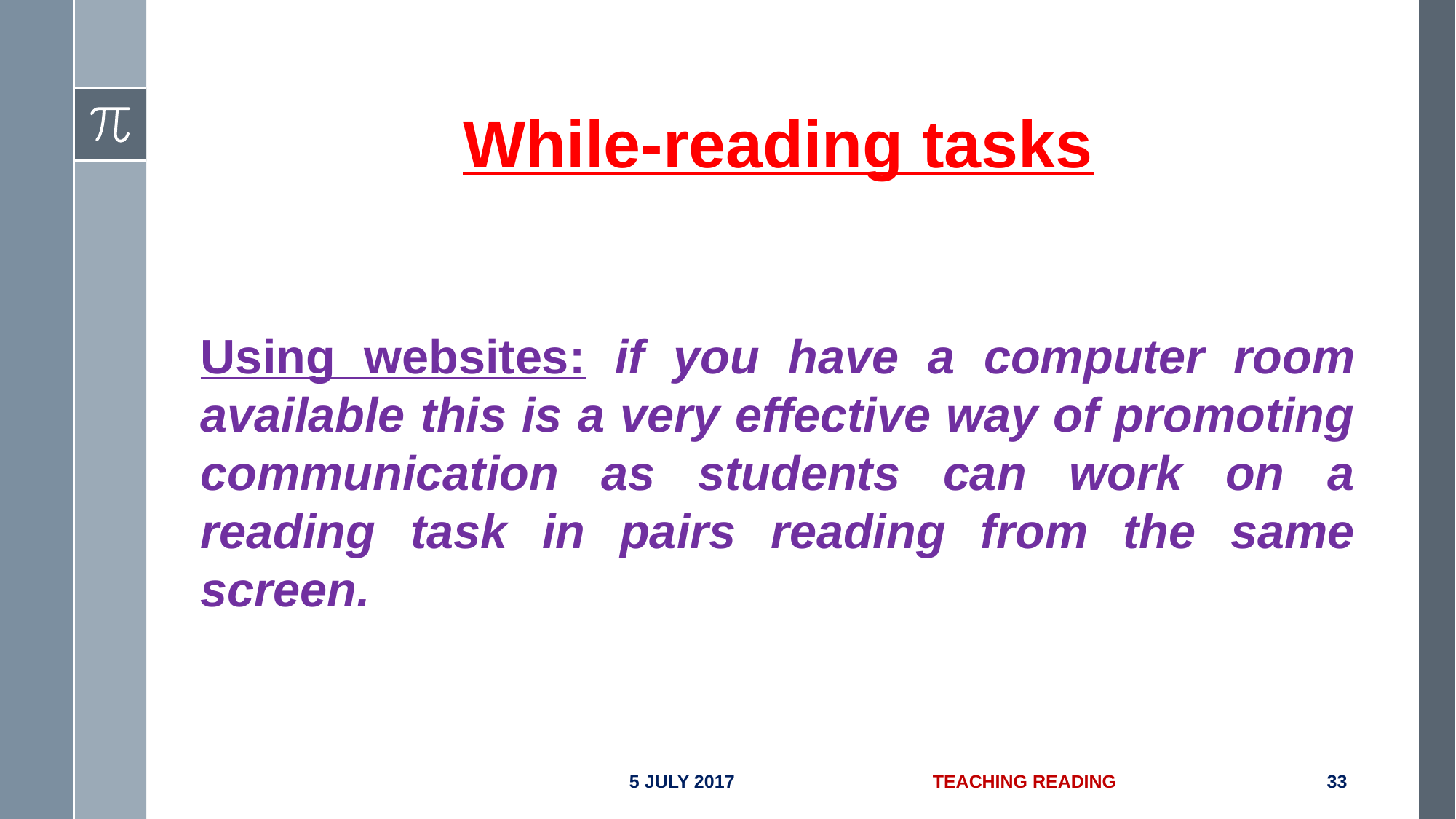

# While-reading tasks
Using websites: if you have a computer room available this is a very effective way of promoting communication as students can work on a reading task in pairs reading from the same screen.
5 July 2017
Teaching Reading
33